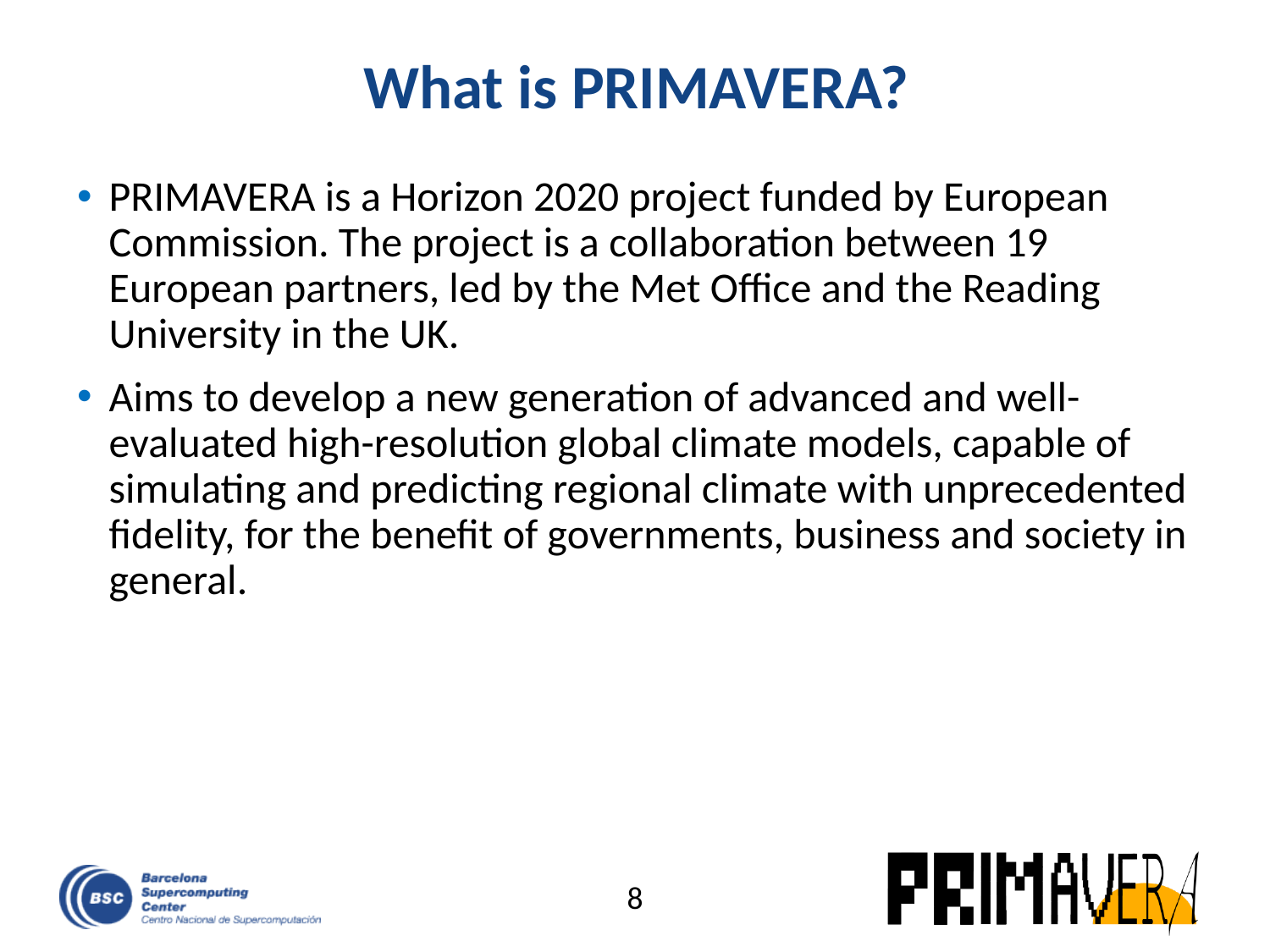

# What is PRIMAVERA?
PRIMAVERA is a Horizon 2020 project funded by European Commission. The project is a collaboration between 19 European partners, led by the Met Office and the Reading University in the UK.
Aims to develop a new generation of advanced and well-evaluated high-resolution global climate models, capable of simulating and predicting regional climate with unprecedented fidelity, for the benefit of governments, business and society in general.